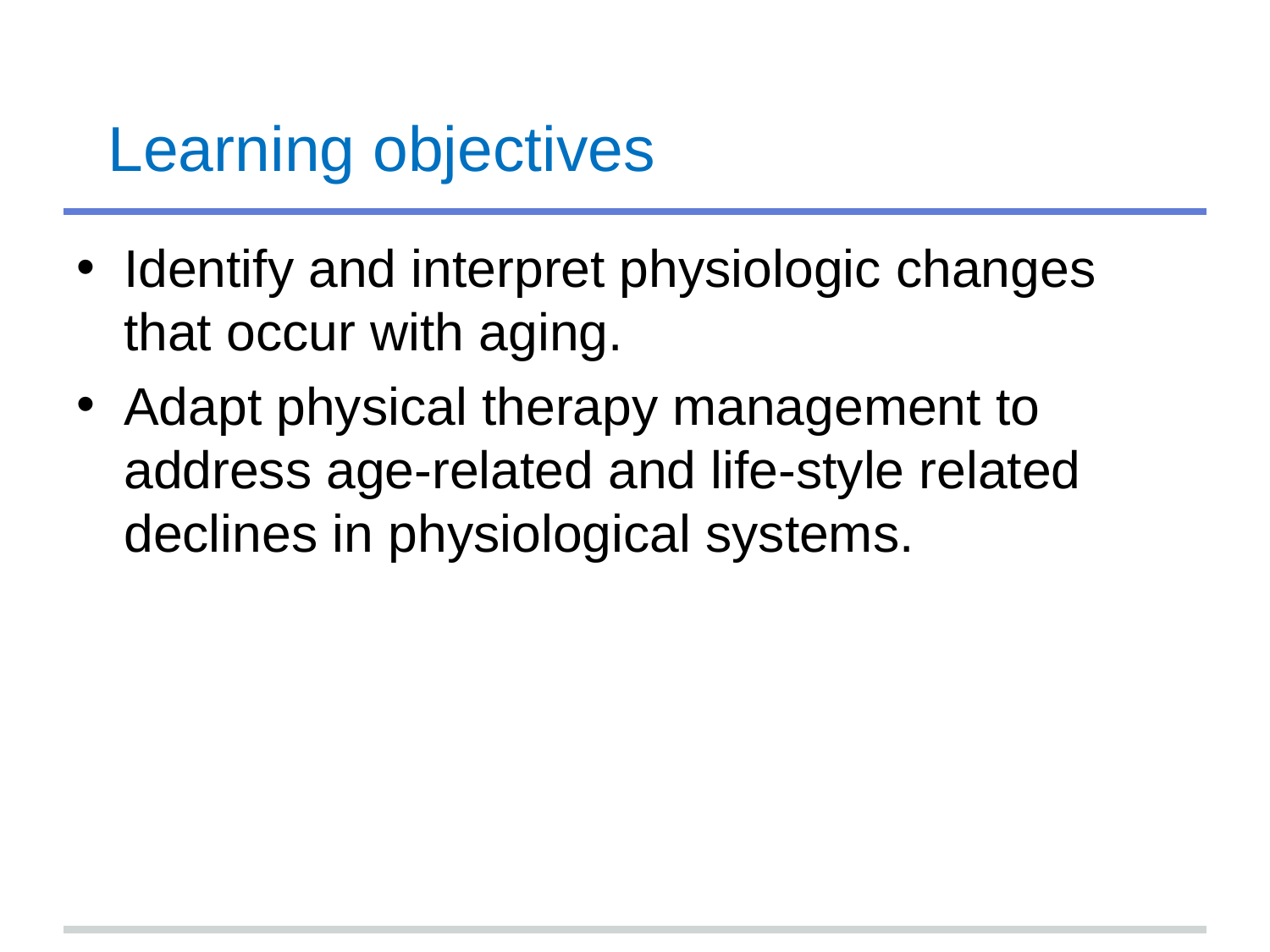

# Learning objectives
Identify and interpret physiologic changes that occur with aging.
Adapt physical therapy management to address age-related and life-style related declines in physiological systems.